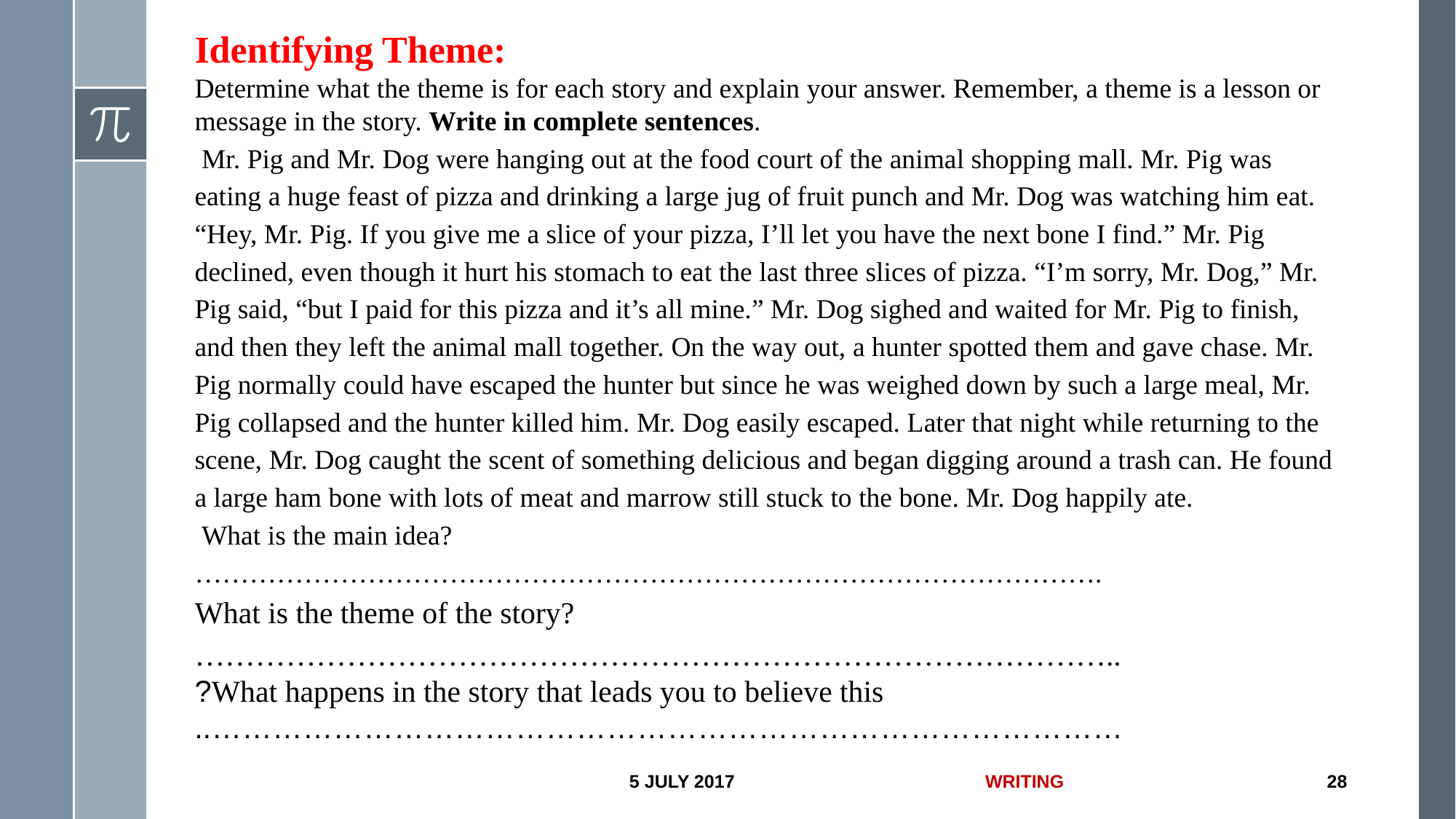

Identifying Theme:
Determine what the theme is for each story and explain your answer. Remember, a theme is a lesson or message in the story. Write in complete sentences.
 Mr. Pig and Mr. Dog were hanging out at the food court of the animal shopping mall. Mr. Pig was eating a huge feast of pizza and drinking a large jug of fruit punch and Mr. Dog was watching him eat. “Hey, Mr. Pig. If you give me a slice of your pizza, I’ll let you have the next bone I find.” Mr. Pig declined, even though it hurt his stomach to eat the last three slices of pizza. “I’m sorry, Mr. Dog,” Mr. Pig said, “but I paid for this pizza and it’s all mine.” Mr. Dog sighed and waited for Mr. Pig to finish, and then they left the animal mall together. On the way out, a hunter spotted them and gave chase. Mr. Pig normally could have escaped the hunter but since he was weighed down by such a large meal, Mr. Pig collapsed and the hunter killed him. Mr. Dog easily escaped. Later that night while returning to the scene, Mr. Dog caught the scent of something delicious and began digging around a trash can. He found a large ham bone with lots of meat and marrow still stuck to the bone. Mr. Dog happily ate.
 What is the main idea?
……………………………………………………………………………………….
What is the theme of the story?
………………………………………………………………………………..
What happens in the story that leads you to believe this?
………………………………………………………………………………..

5 July 2017
Writing
28